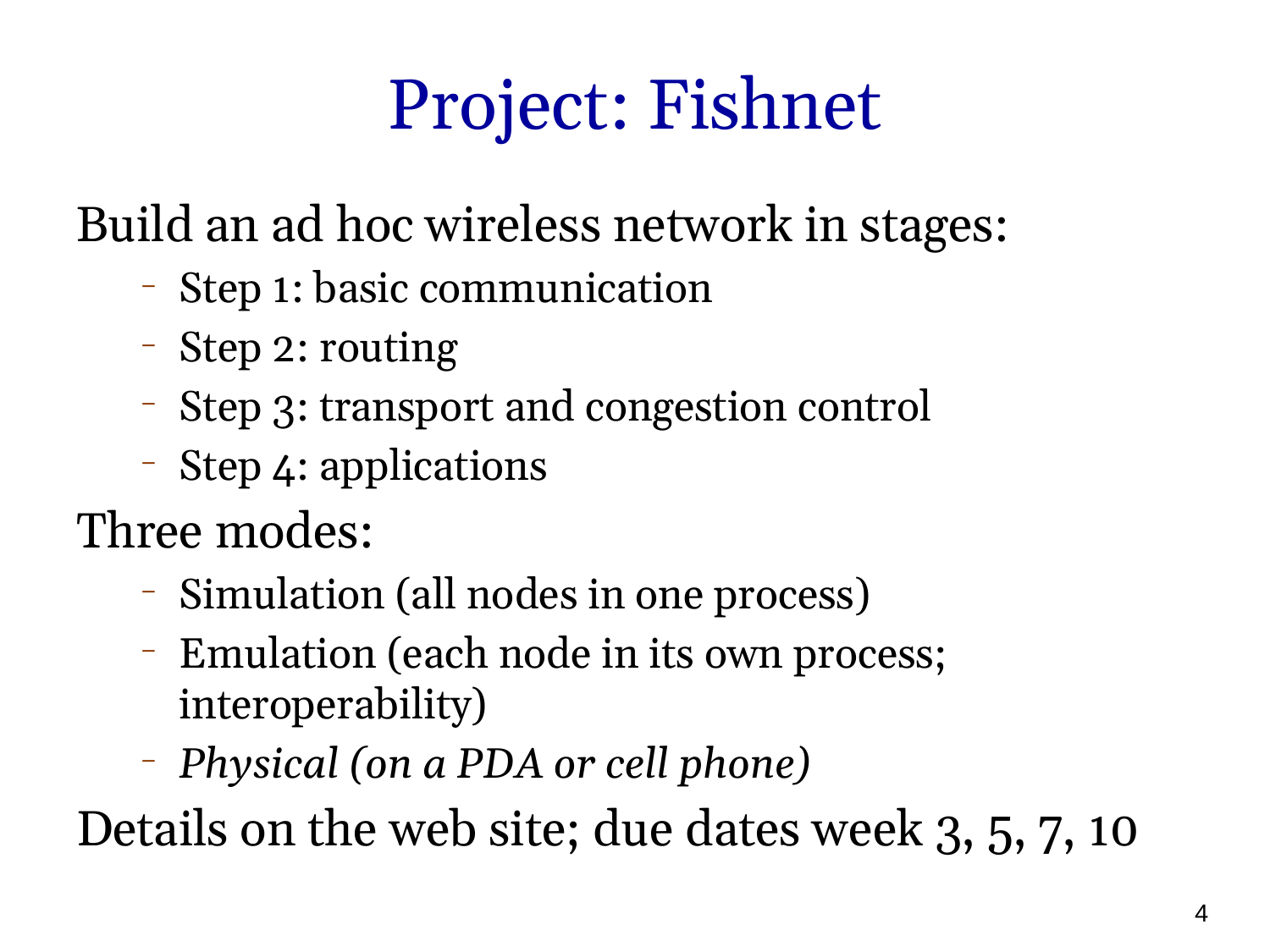

# Project: Fishnet
Build an ad hoc wireless network in stages:
Step 1: basic communication
Step 2: routing
Step 3: transport and congestion control
Step 4: applications
Three modes:
Simulation (all nodes in one process)
Emulation (each node in its own process; interoperability)
Physical (on a PDA or cell phone)
Details on the web site; due dates week 3, 5, 7, 10
4